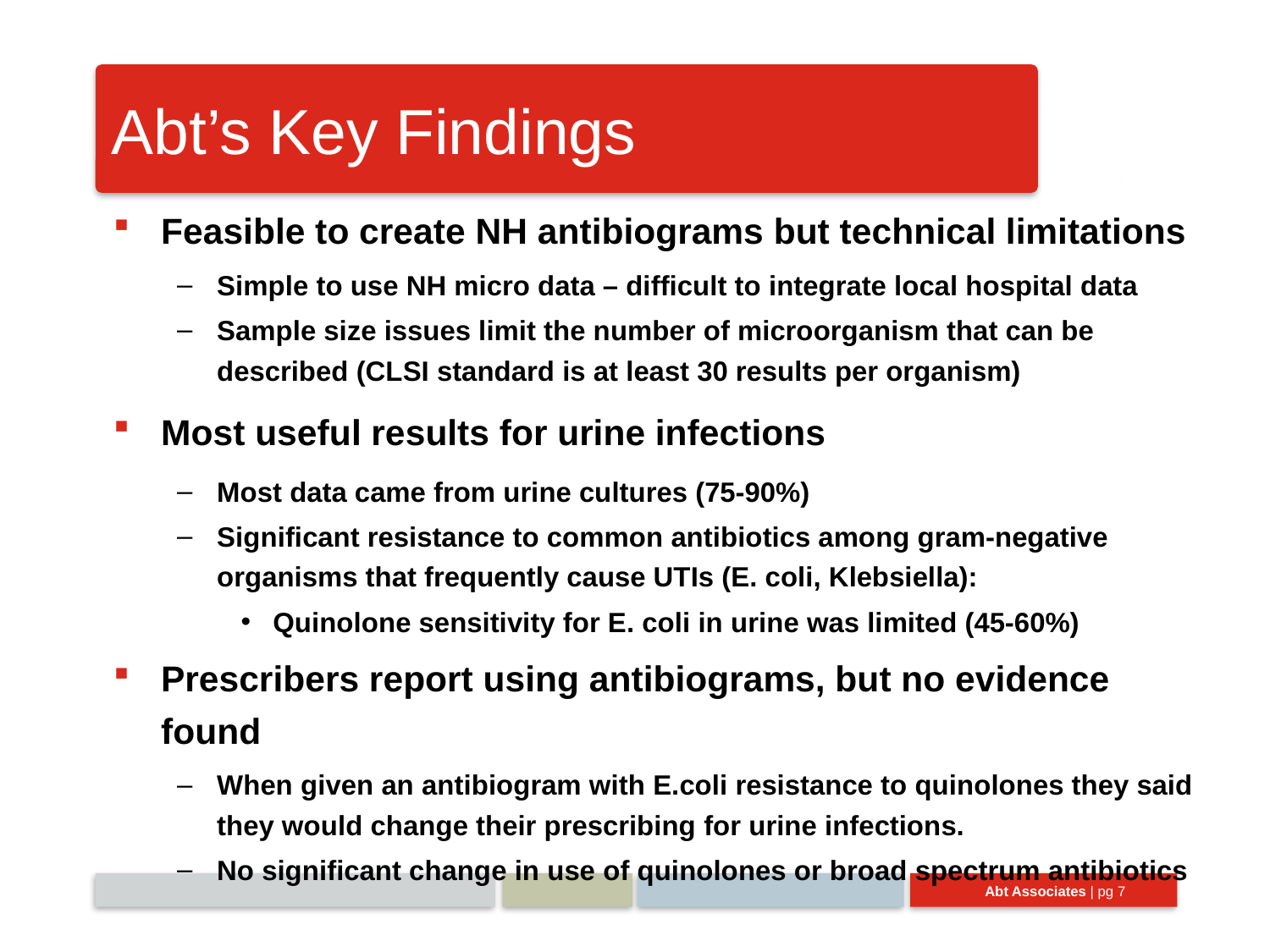

# Abt’s Key Findings
Feasible to create NH antibiograms but technical limitations
Simple to use NH micro data – difficult to integrate local hospital data
Sample size issues limit the number of microorganism that can be described (CLSI standard is at least 30 results per organism)
Most useful results for urine infections
Most data came from urine cultures (75-90%)
Significant resistance to common antibiotics among gram-negative organisms that frequently cause UTIs (E. coli, Klebsiella):
Quinolone sensitivity for E. coli in urine was limited (45-60%)
Prescribers report using antibiograms, but no evidence found
When given an antibiogram with E.coli resistance to quinolones they said they would change their prescribing for urine infections.
No significant change in use of quinolones or broad spectrum antibiotics